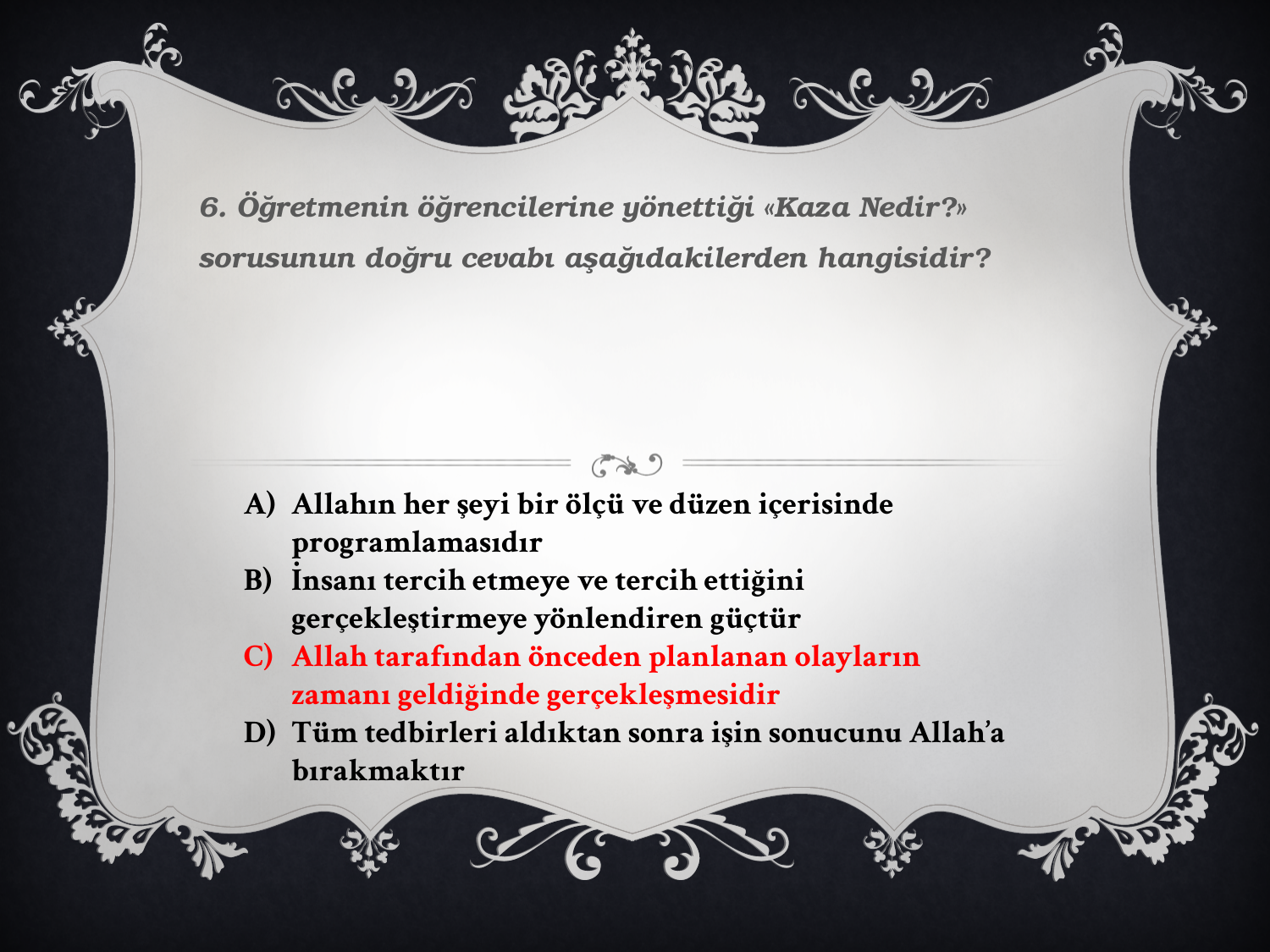

6. Öğretmenin öğrencilerine yönettiği «Kaza Nedir?» sorusunun doğru cevabı aşağıdakilerden hangisidir?

Allahın her şeyi bir ölçü ve düzen içerisinde programlamasıdır
İnsanı tercih etmeye ve tercih ettiğini gerçekleştirmeye yönlendiren güçtür
Allah tarafından önceden planlanan olayların zamanı geldiğinde gerçekleşmesidir
Tüm tedbirleri aldıktan sonra işin sonucunu Allah’a bırakmaktır